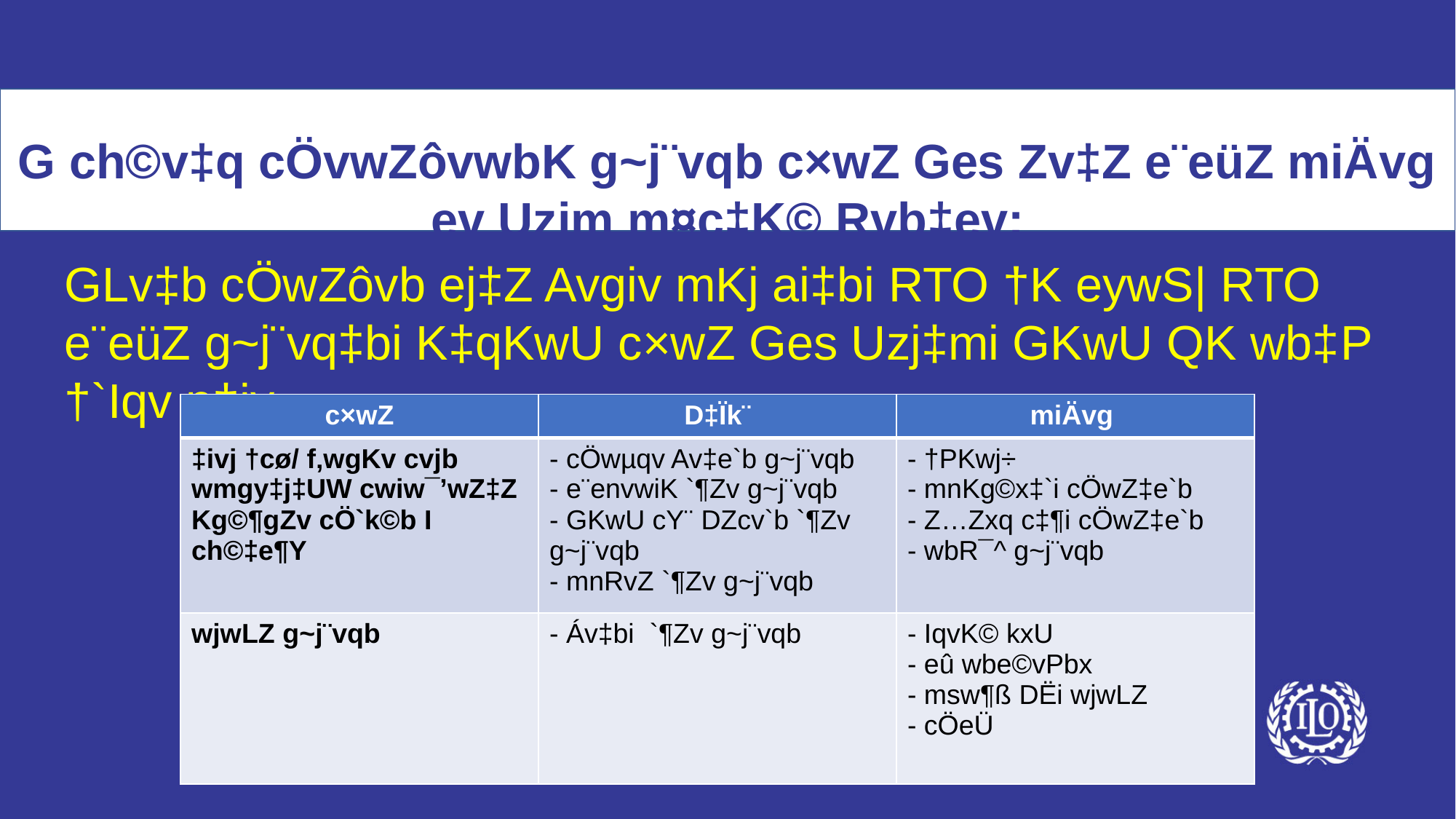

G ch©v‡q cÖvwZôvwbK g~j¨vqb c×wZ Ges Zv‡Z e¨eüZ miÄvg ev Uzjm m¤c‡K© Rvb‡ev:
GLv‡b cÖwZôvb ej‡Z Avgiv mKj ai‡bi RTO †K eywS| RTO e¨eüZ g~j¨vq‡bi K‡qKwU c×wZ Ges Uzj‡mi GKwU QK wb‡P †`Iqv n‡jv-
| c×wZ | D‡Ïk¨ | miÄvg |
| --- | --- | --- |
| ‡ivj †cø­/ f‚wgKv cvjb wmgy‡j‡UW cwiw¯’wZ‡Z Kg©¶gZv cÖ`k©b I ch©‡e¶Y | - cÖwµqv Av‡e`b g~j¨vqb - e¨envwiK `¶Zv g~j¨vqb - GKwU cY¨ DZcv`b `¶Zv g~j¨vqb - mnRvZ `¶Zv g~j¨vqb | - †PKwj÷ - mnKg©x‡`i cÖwZ‡e`b - Z…Zxq c‡¶i cÖwZ‡e`b - wbR¯^ g~j¨vqb |
| wjwLZ g~j¨vqb | - Áv‡bi `¶Zv g~j¨vqb | - IqvK© kxU - eû wbe©vPbx - msw¶ß DËi wjwLZ - cÖeÜ |